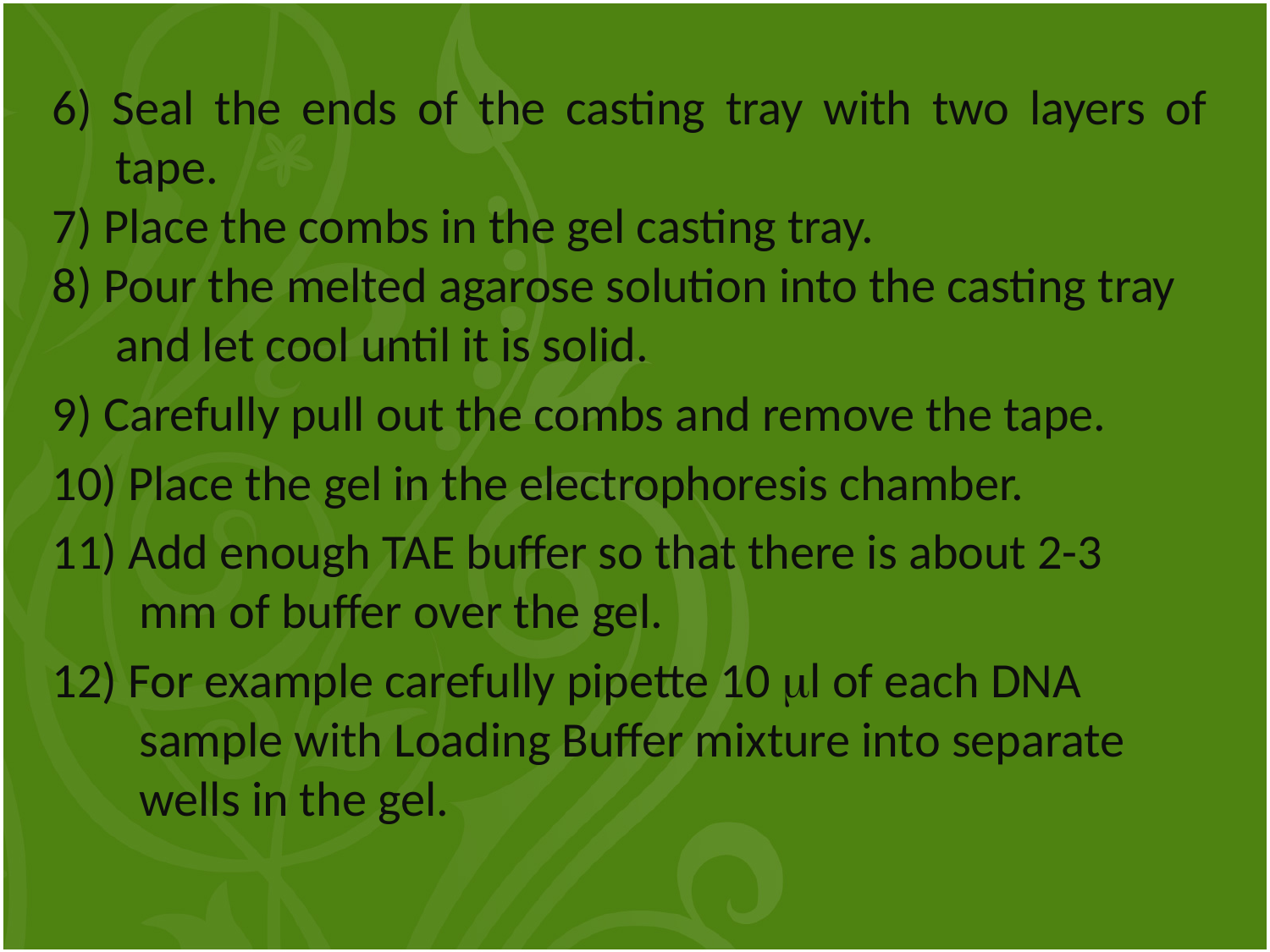

6) Seal the ends of the casting tray with two layers of tape.
7) Place the combs in the gel casting tray.
8) Pour the melted agarose solution into the casting tray and let cool until it is solid.
9) Carefully pull out the combs and remove the tape.
10) Place the gel in the electrophoresis chamber.
11) Add enough TAE buffer so that there is about 2-3      mm of buffer over the gel.
12) For example carefully pipette 10 μl of each DNA sample with Loading Buffer mixture into separate wells in the gel.